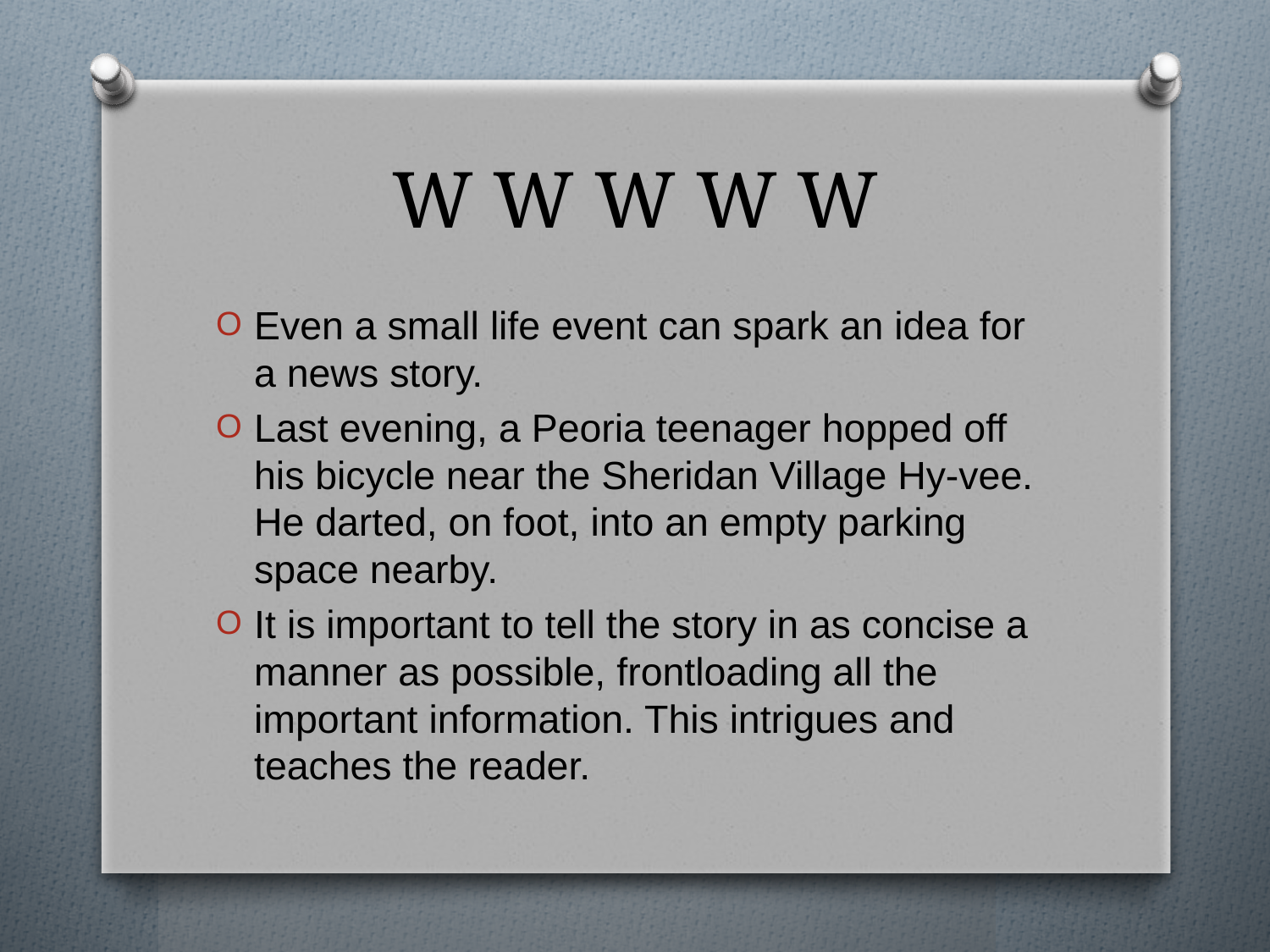

# W W W W W
Even a small life event can spark an idea for a news story.
Last evening, a Peoria teenager hopped off his bicycle near the Sheridan Village Hy-vee. He darted, on foot, into an empty parking space nearby.
It is important to tell the story in as concise a manner as possible, frontloading all the important information. This intrigues and teaches the reader.